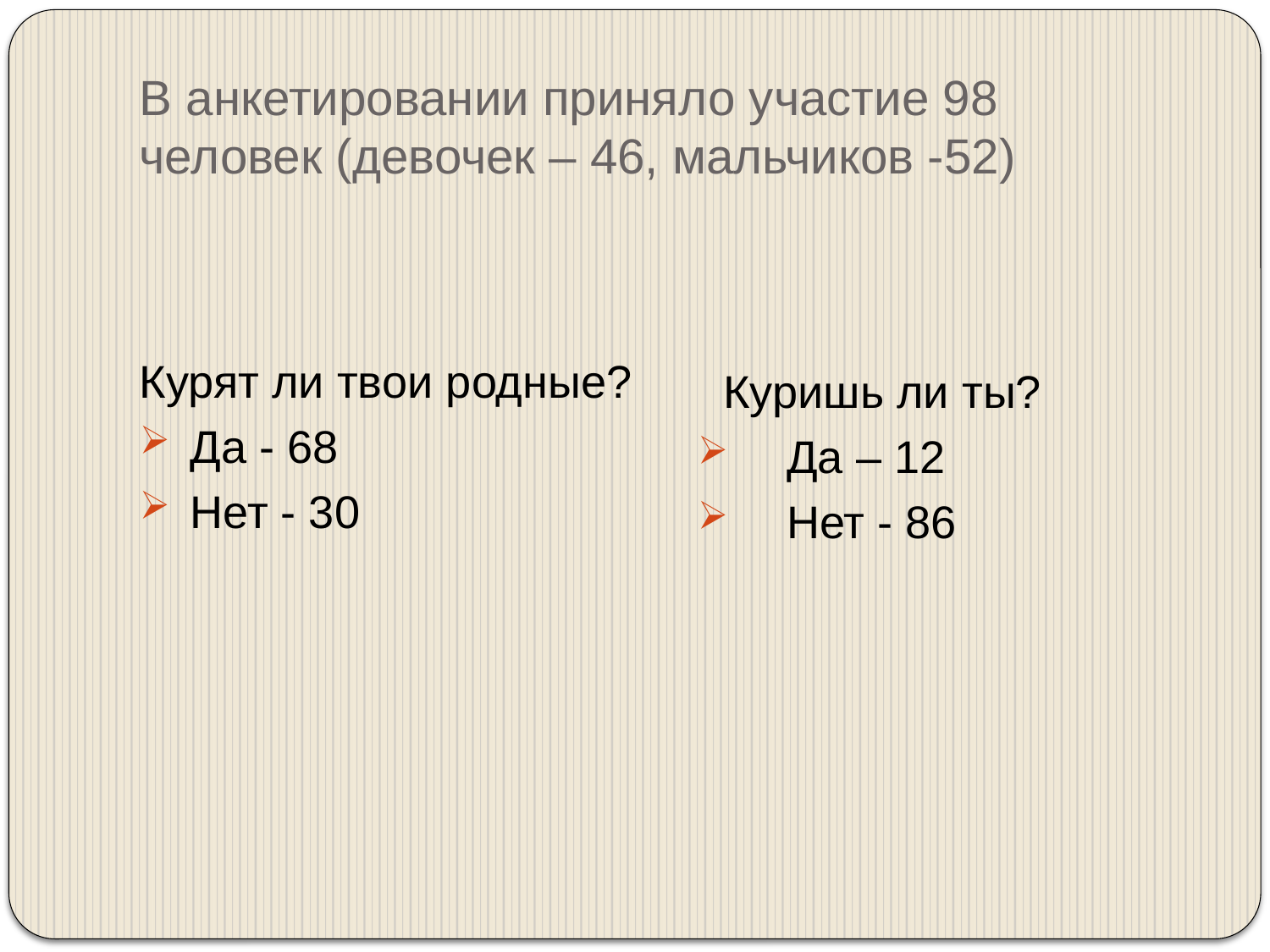

# В анкетировании приняло участие 98 человек (девочек – 46, мальчиков -52)
Курят ли твои родные?
 Да - 68
 Нет - 30

  Куришь ли ты?
    Да – 12
    Нет - 86